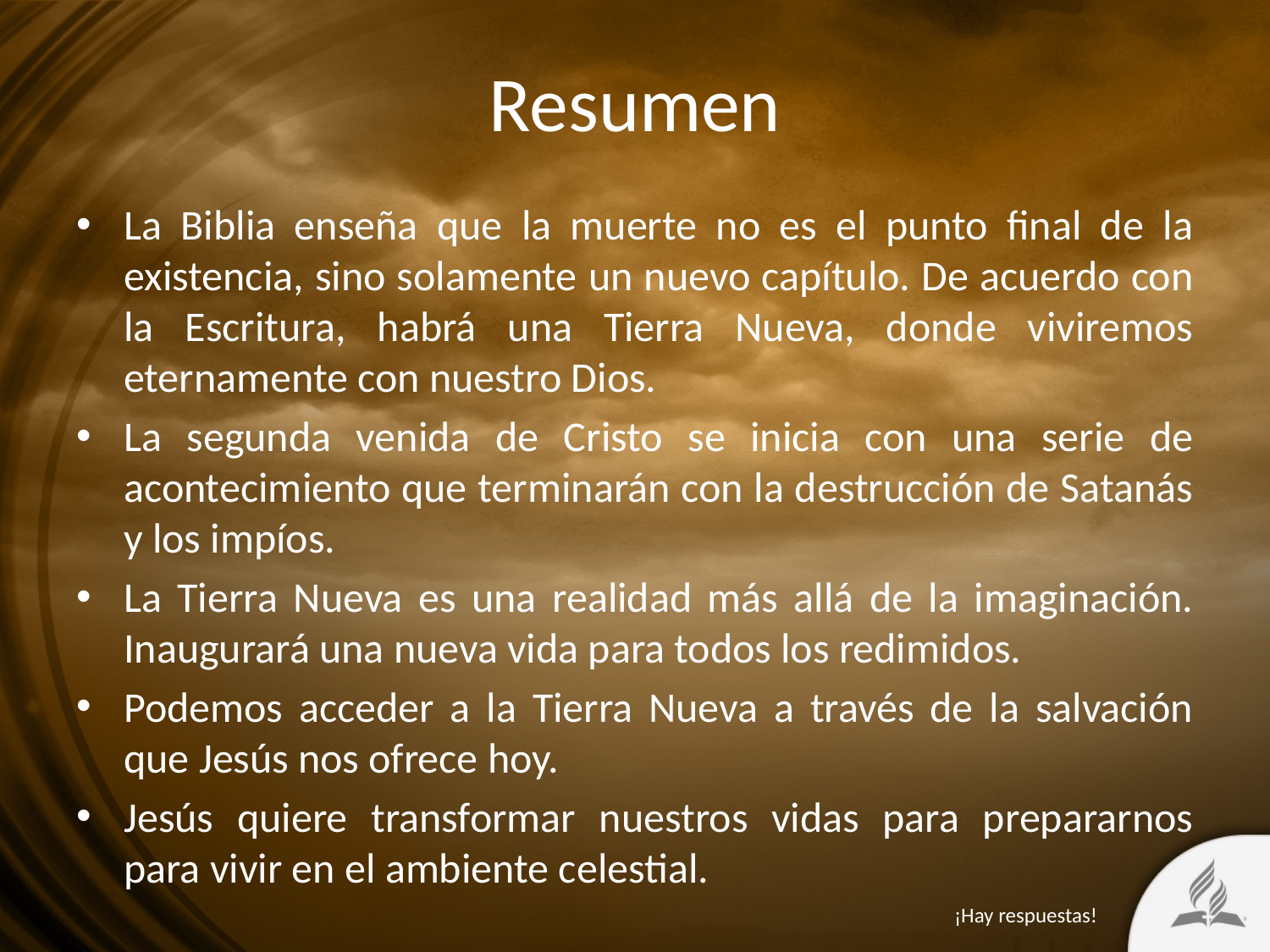

# Resumen
La Biblia enseña que la muerte no es el punto final de la existencia, sino solamente un nuevo capítulo. De acuerdo con la Escritura, habrá una Tierra Nueva, donde viviremos eternamente con nuestro Dios.
La segunda venida de Cristo se inicia con una serie de acontecimiento que terminarán con la destrucción de Satanás y los impíos.
La Tierra Nueva es una realidad más allá de la imaginación. Inaugurará una nueva vida para todos los redimidos.
Podemos acceder a la Tierra Nueva a través de la salvación que Jesús nos ofrece hoy.
Jesús quiere transformar nuestros vidas para prepararnos para vivir en el ambiente celestial.

¡Hay respuestas!